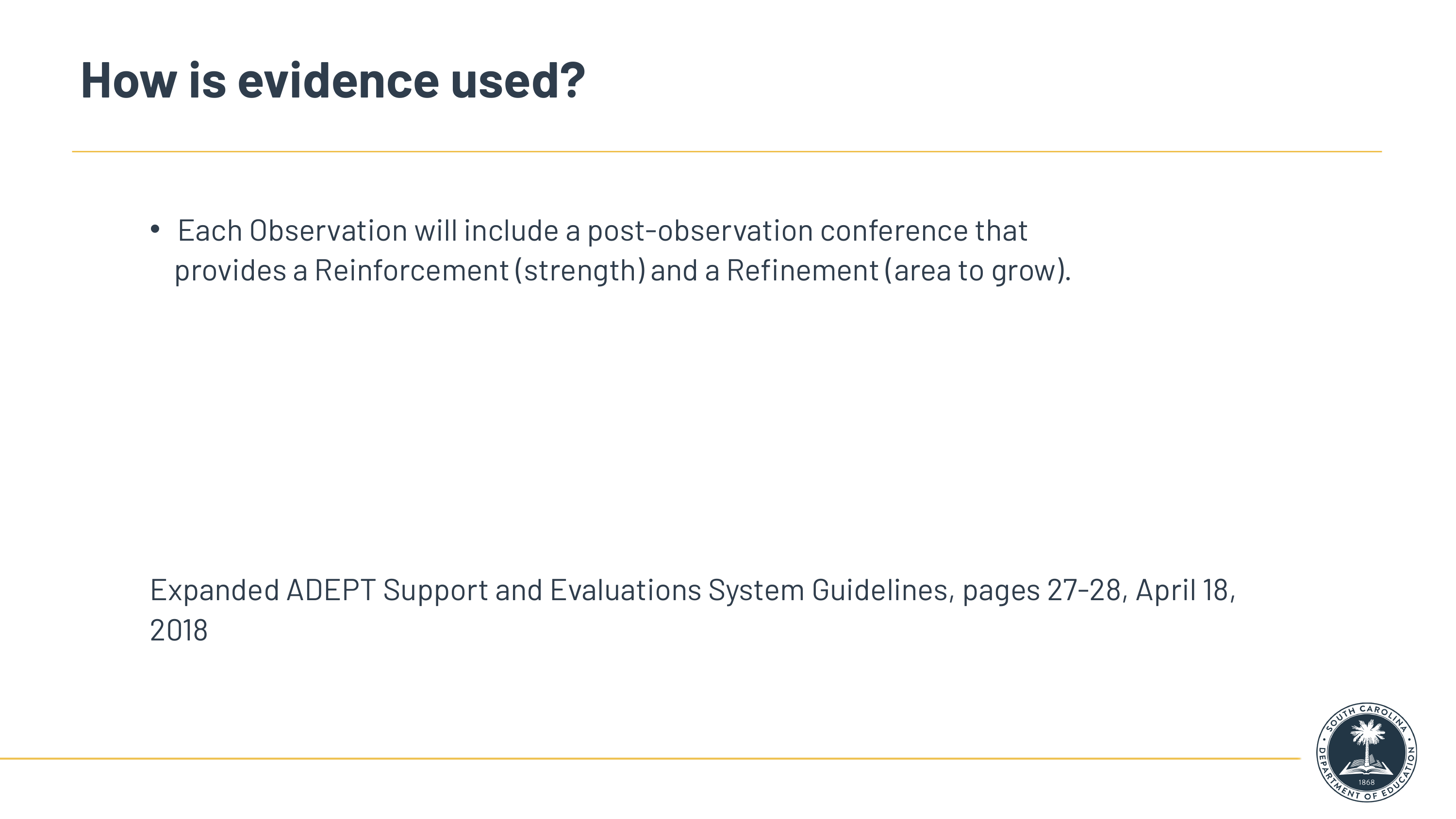

# How is evidence used?
Each Observation will include a post-observation conference that
    provides a Reinforcement (strength) and a Refinement (area to grow).

Expanded ADEPT Support and Evaluations System Guidelines, pages 27-28, April 18, 2018